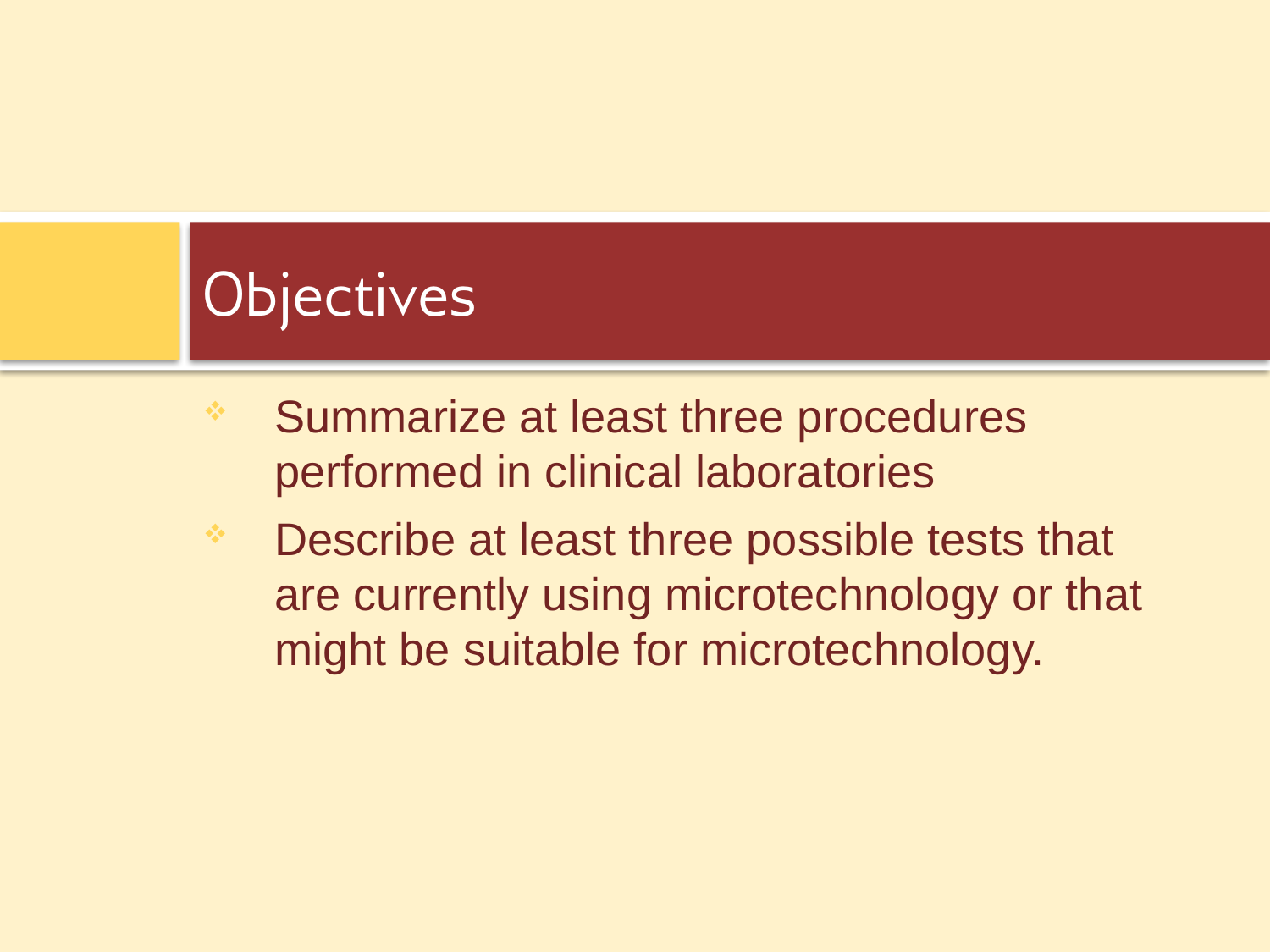

# Objectives
Summarize at least three procedures performed in clinical laboratories
Describe at least three possible tests that are currently using microtechnology or that might be suitable for microtechnology.